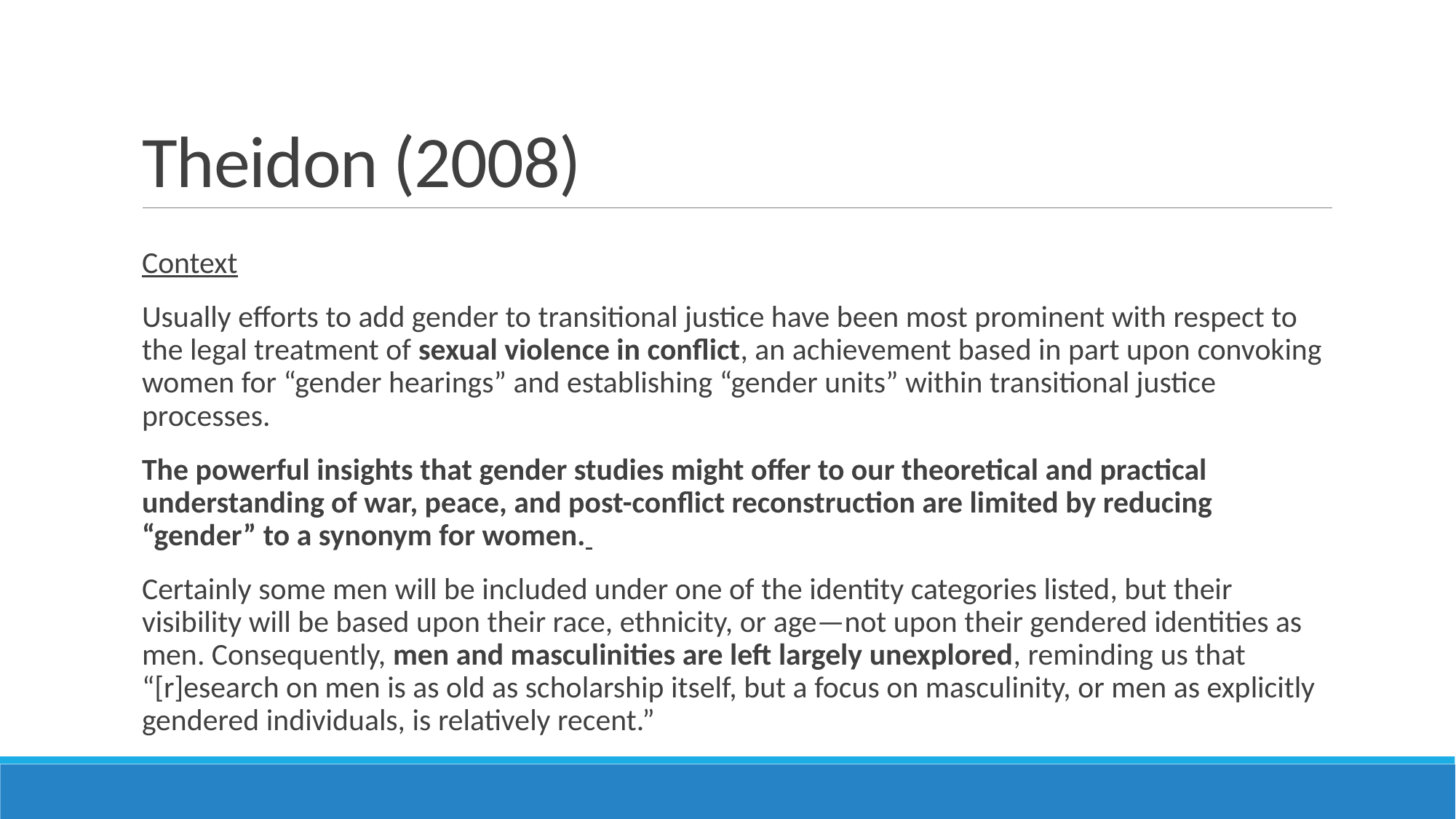

# Theidon (2008)
Context
Usually efforts to add gender to transitional justice have been most prominent with respect to the legal treatment of sexual violence in conflict, an achievement based in part upon convoking women for “gender hearings” and establishing “gender units” within transitional justice processes.
The powerful insights that gender studies might offer to our theoretical and practical understanding of war, peace, and post-conflict reconstruction are limited by reducing “gender” to a synonym for women.
Certainly some men will be included under one of the identity categories listed, but their visibility will be based upon their race, ethnicity, or age—not upon their gendered identities as men. Consequently, men and masculinities are left largely unexplored, reminding us that “[r]esearch on men is as old as scholarship itself, but a focus on masculinity, or men as explicitly gendered individuals, is relatively recent.”